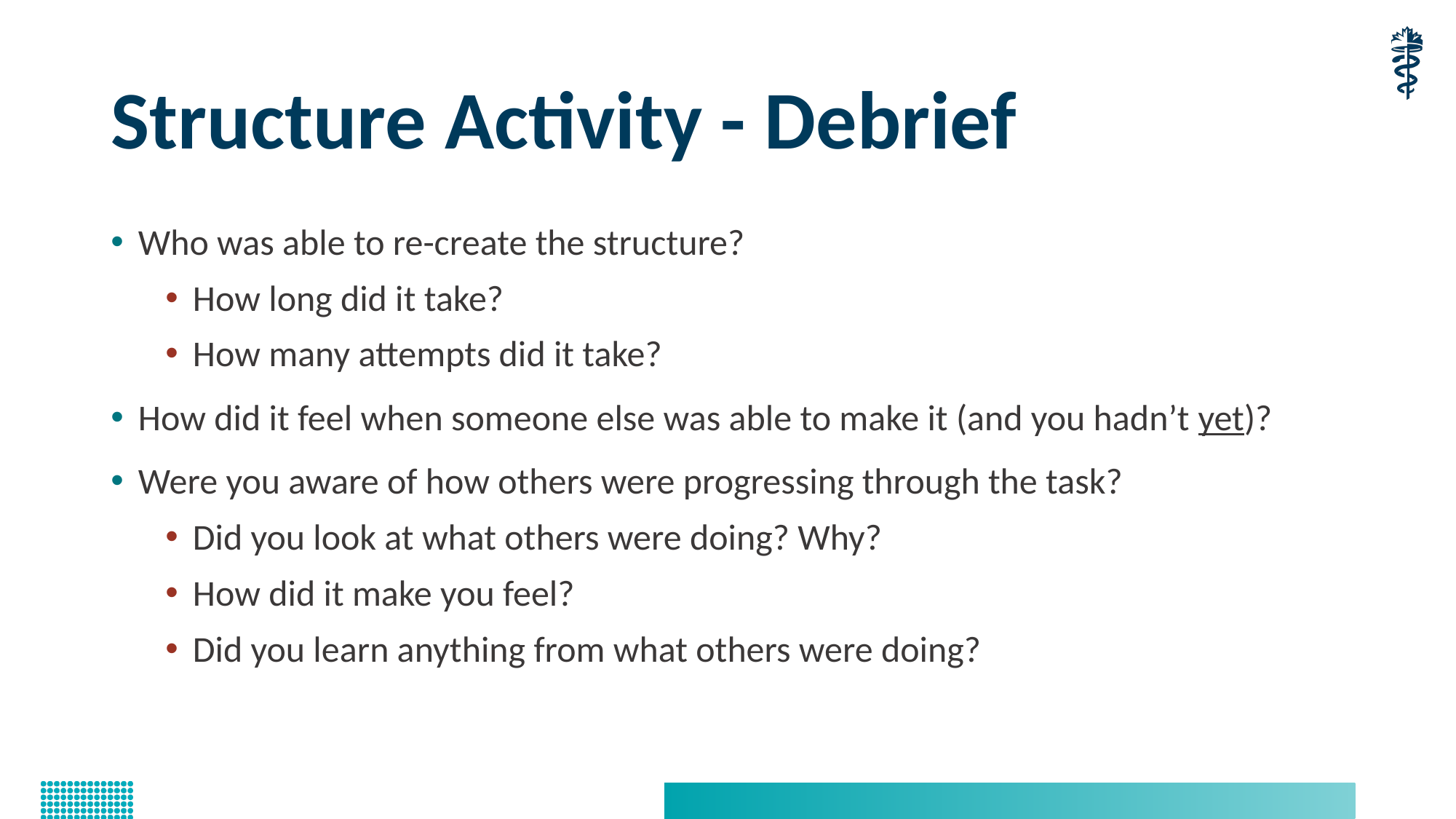

# Structure Activity - Debrief
Who was able to re-create the structure?
How long did it take?
How many attempts did it take?
How did it feel when someone else was able to make it (and you hadn’t yet)?
Were you aware of how others were progressing through the task?
Did you look at what others were doing? Why?
How did it make you feel?
Did you learn anything from what others were doing?